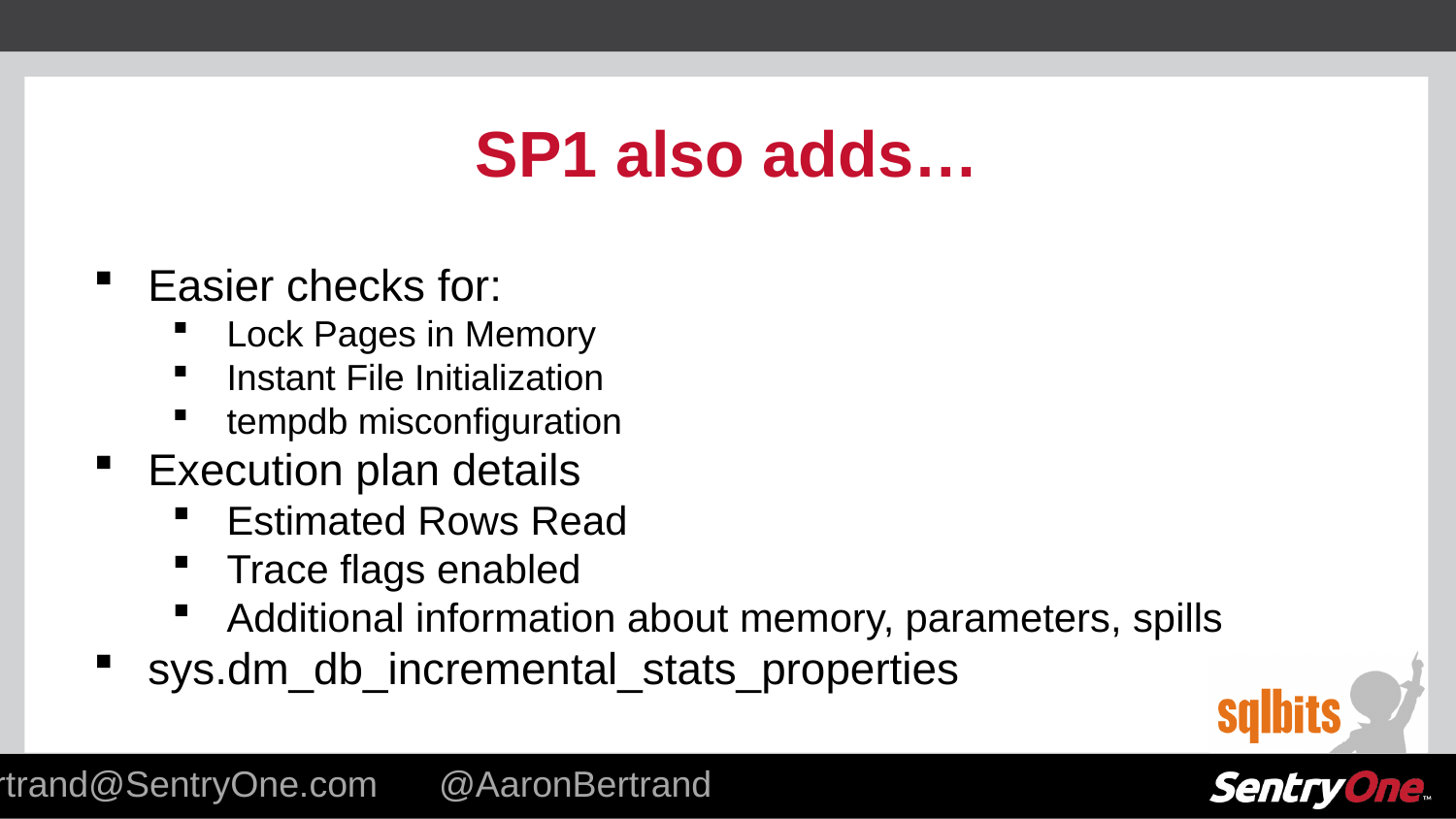

# SP1 also adds…
Easier checks for:
Lock Pages in Memory
Instant File Initialization
tempdb misconfiguration
Execution plan details
Estimated Rows Read
Trace flags enabled
Additional information about memory, parameters, spills
sys.dm_db_incremental_stats_properties